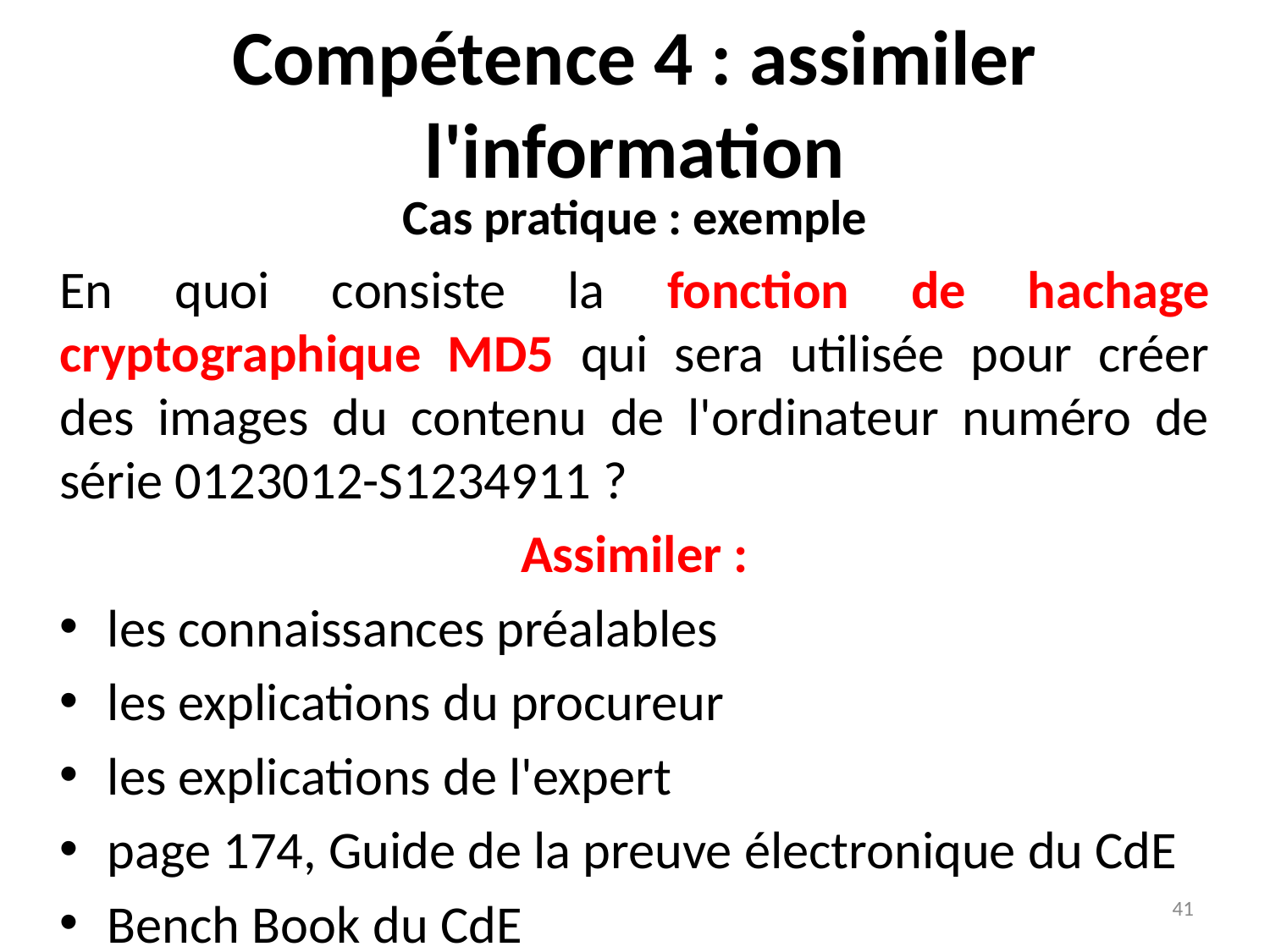

# Compétence 4 : assimiler l'information
Cas pratique : exemple
En quoi consiste la fonction de hachage cryptographique MD5 qui sera utilisée pour créer des images du contenu de l'ordinateur numéro de série 0123012-S1234911 ?
Assimiler :
les connaissances préalables
les explications du procureur
les explications de l'expert
page 174, Guide de la preuve électronique du CdE
Bench Book du CdE

41